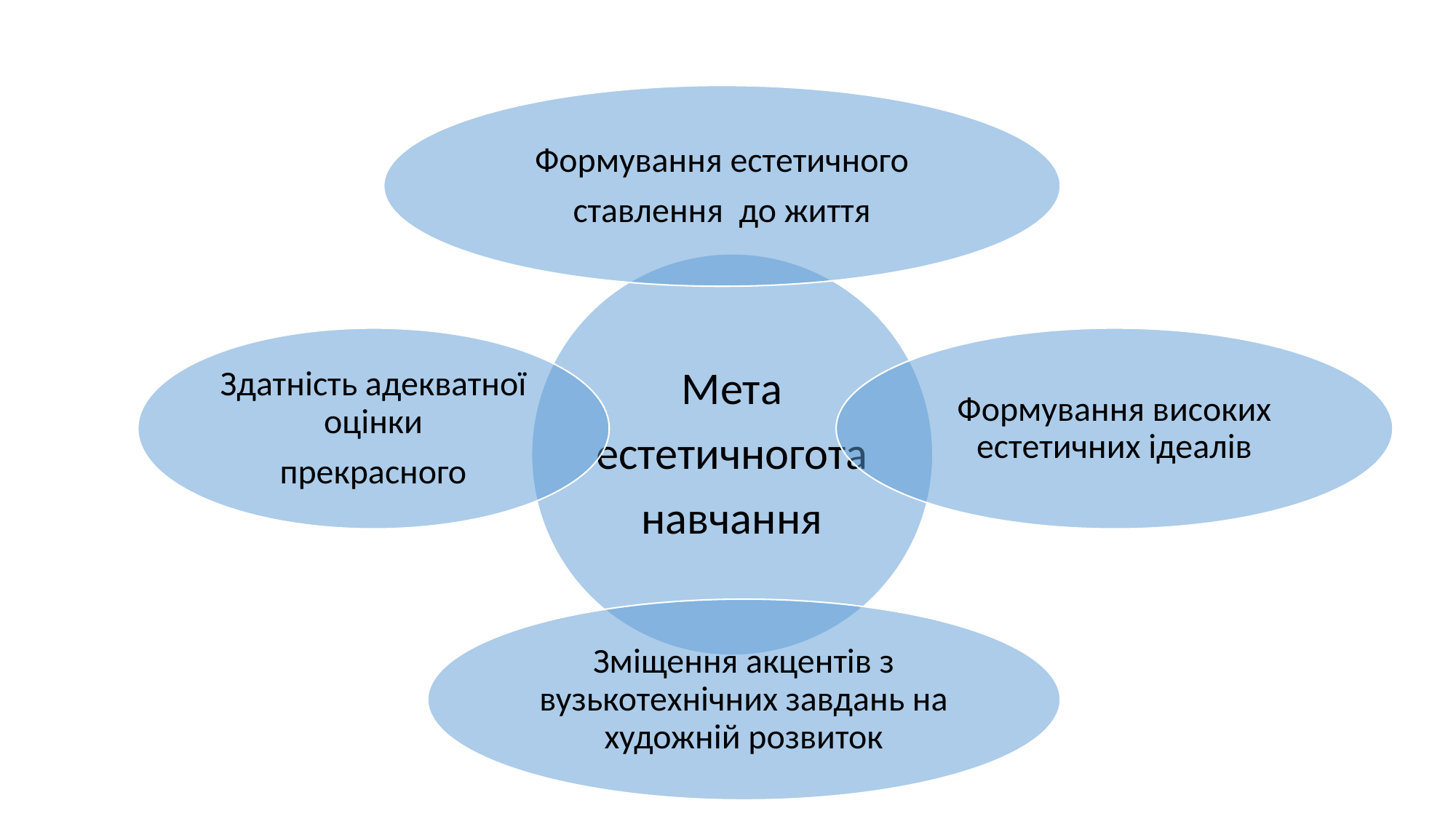

#
Мета
естетичногота
навчання
Формування естетичного
ставлення  до життя
Формування високих естетичних ідеалів
Зміщення акцентів з вузькотехнічних завдань на художній розвиток
Здатність адекватної оцінки
прекрасного